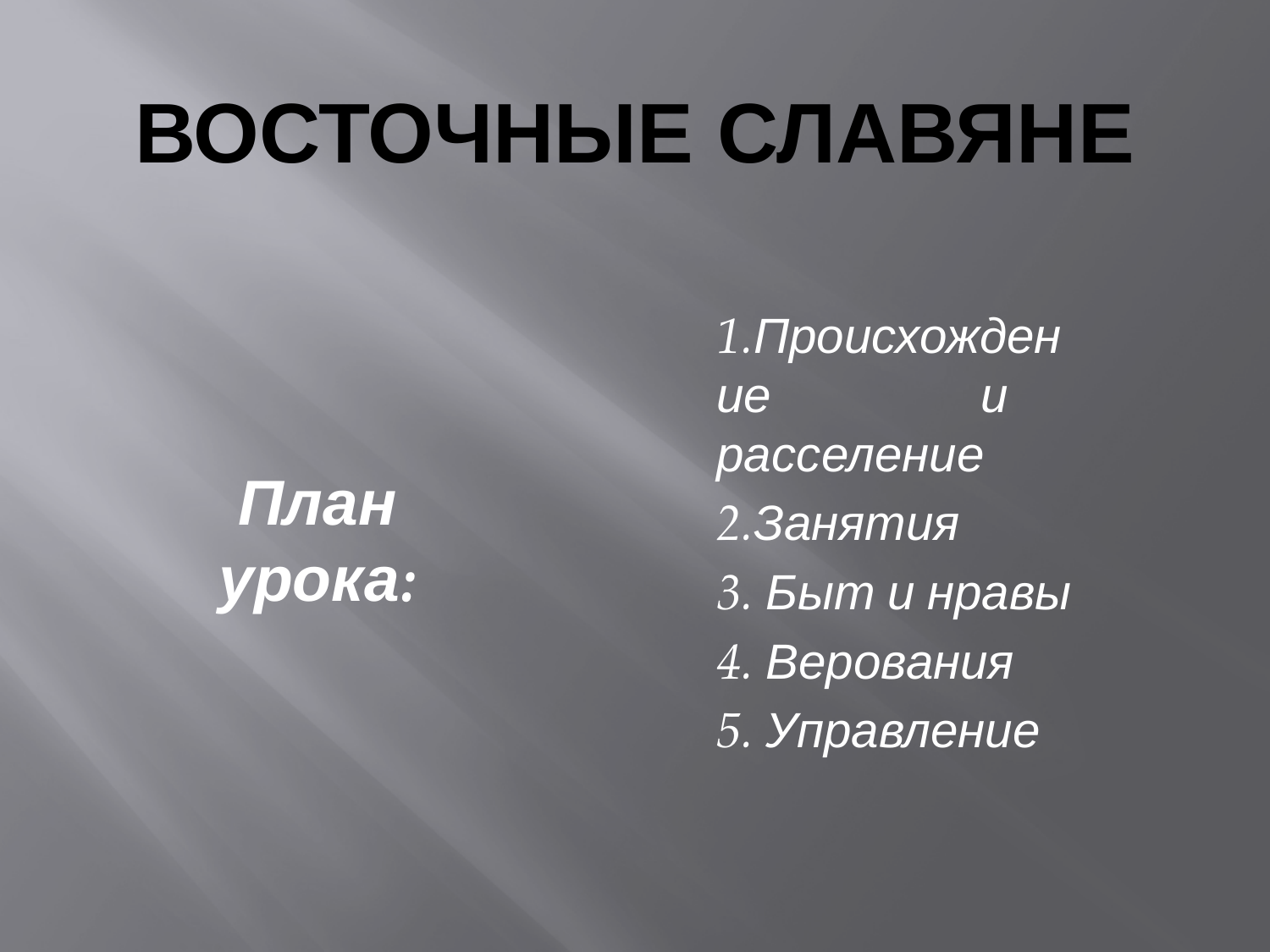

# Восточные славяне
1.Происхождение                 и расселение
2.Занятия
3. Быт и нравы
4. Верования
5. Управление

План урока: